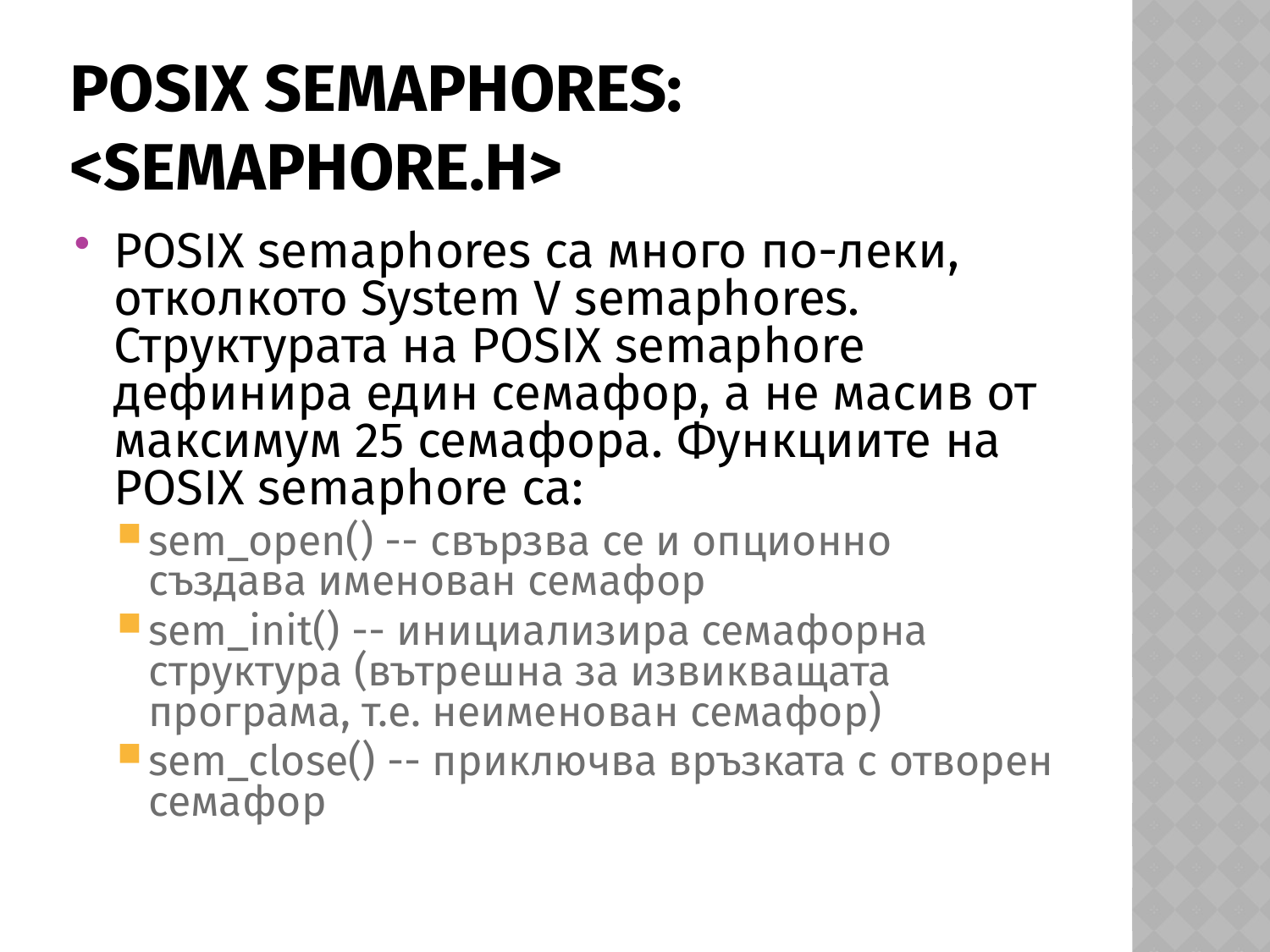

# POSIX Semaphores: <semaphore.h>
POSIX semaphores са много по-леки, отколкото System V semaphores. Структурата на POSIX semaphore дефинира един семафор, а не масив от максимум 25 семафора. Функциите на POSIX semaphore са:
sem_open() -- свързва се и опционно създава именован семафор
sem_init() -- инициализира семафорна структура (вътрешна за извикващата програма, т.е. неименован семафор)
sem_close() -- приключва връзката с отворен семафор